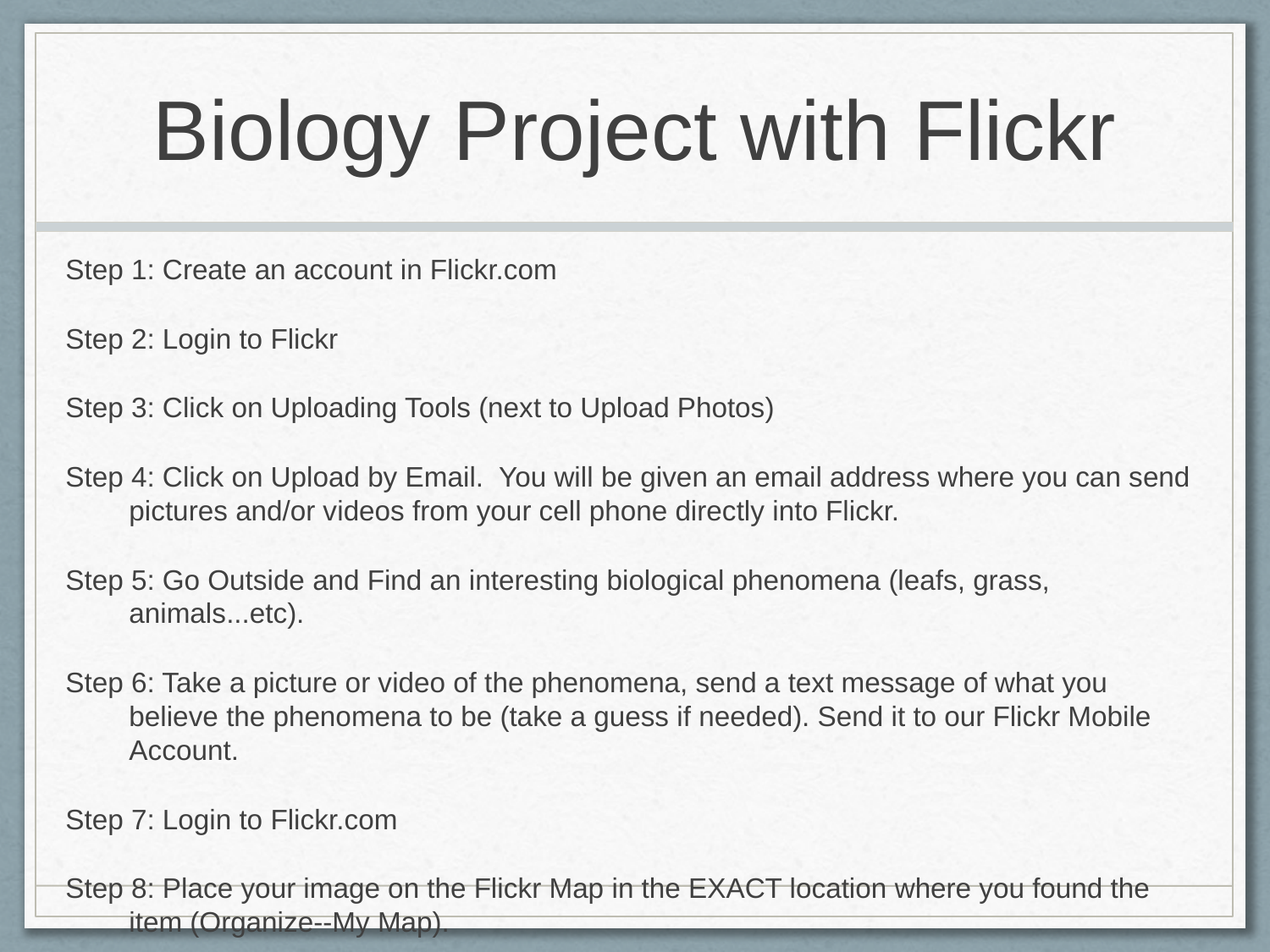

# Biology Project with Flickr
Step 1: Create an account in Flickr.com
Step 2: Login to Flickr
Step 3: Click on Uploading Tools (next to Upload Photos)
Step 4: Click on Upload by Email.  You will be given an email address where you can send pictures and/or videos from your cell phone directly into Flickr.
Step 5: Go Outside and Find an interesting biological phenomena (leafs, grass, animals...etc).
Step 6: Take a picture or video of the phenomena, send a text message of what you believe the phenomena to be (take a guess if needed). Send it to our Flickr Mobile Account.
Step 7: Login to Flickr.com
Step 8: Place your image on the Flickr Map in the EXACT location where you found the item (Organize--My Map).